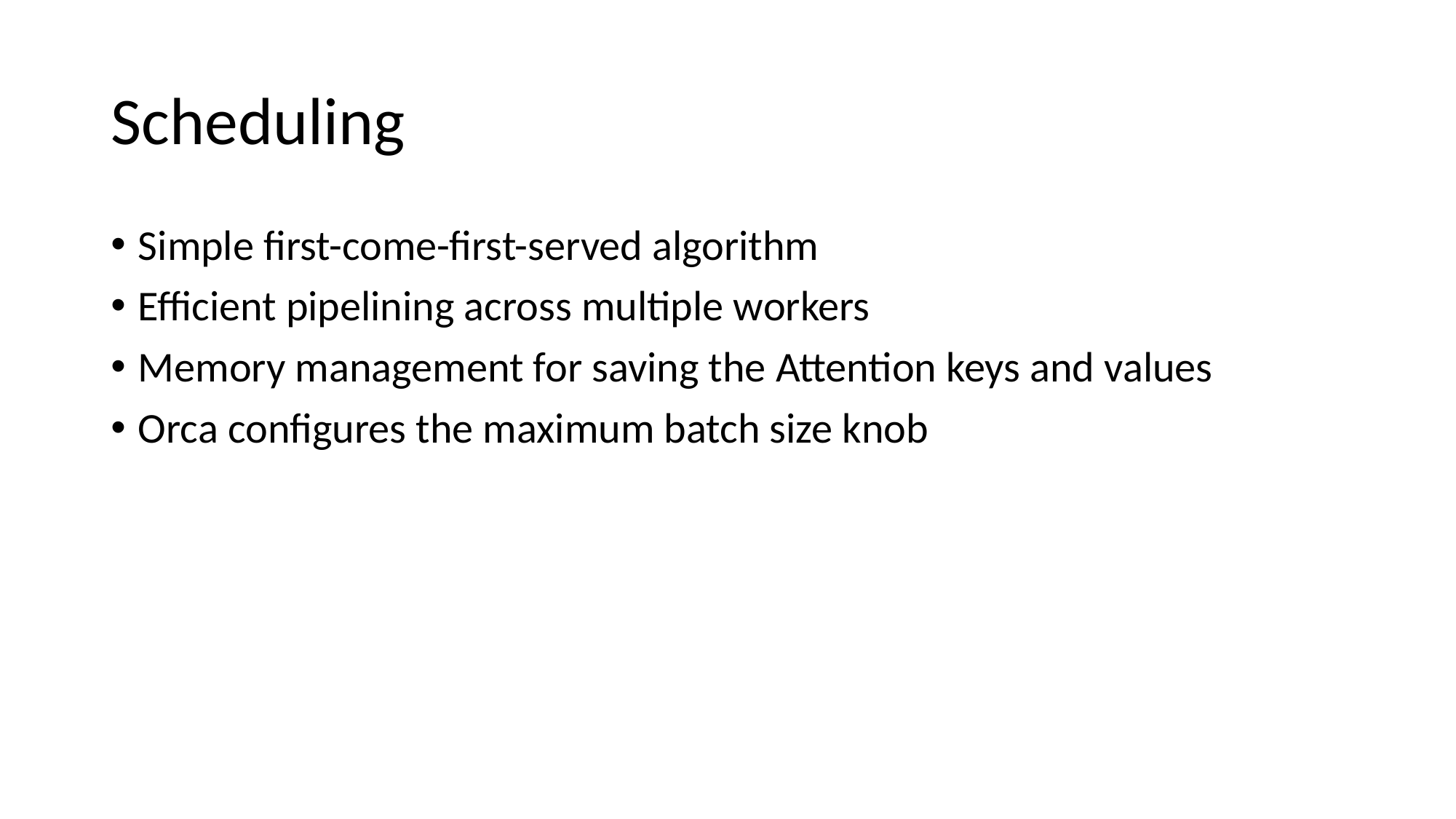

# Scheduling
Simple first-come-first-served algorithm
Efficient pipelining across multiple workers
Memory management for saving the Attention keys and values
Orca configures the maximum batch size knob